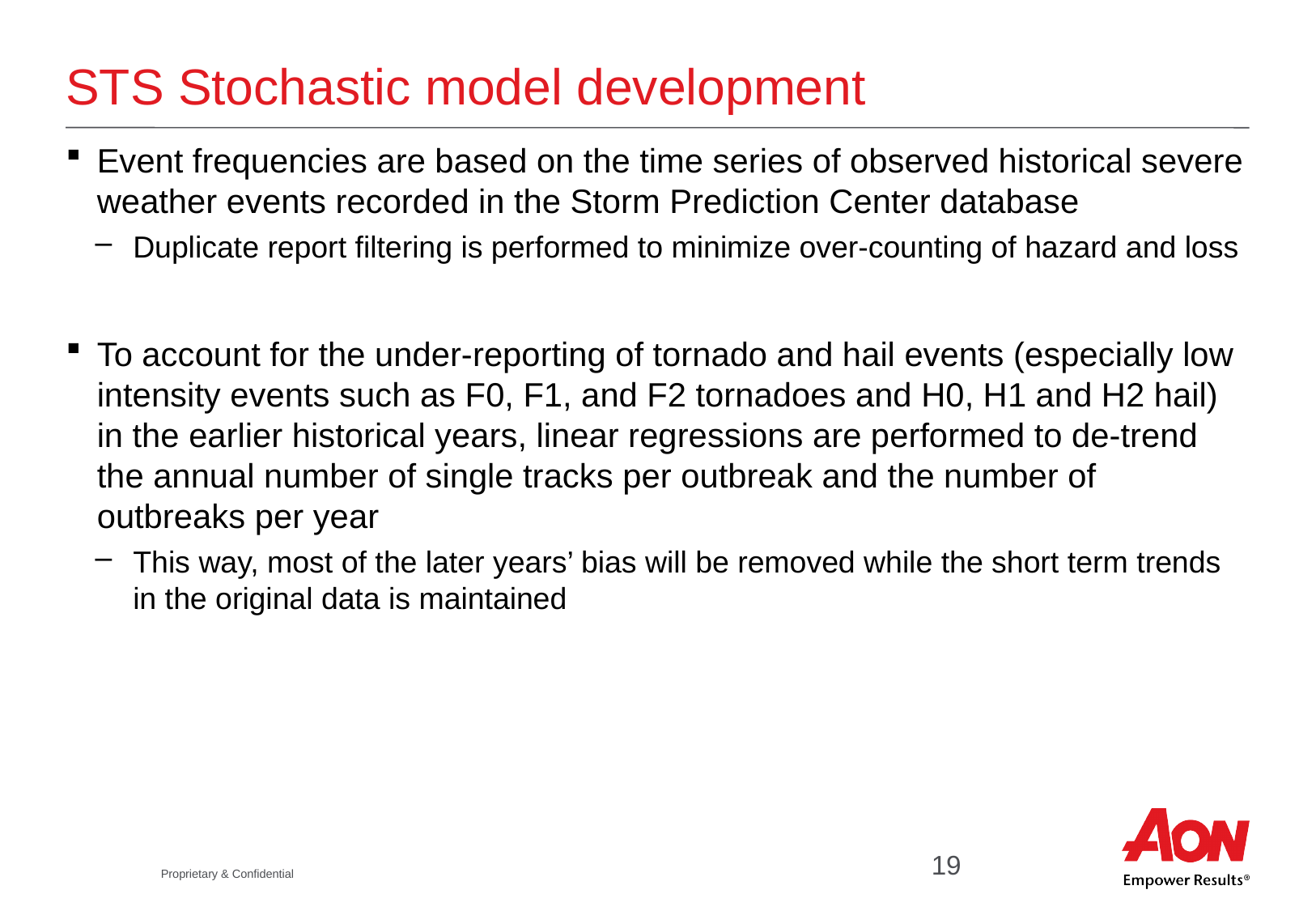

# STS Stochastic model development
Event frequencies are based on the time series of observed historical severe weather events recorded in the Storm Prediction Center database
Duplicate report filtering is performed to minimize over-counting of hazard and loss

To account for the under-reporting of tornado and hail events (especially low intensity events such as F0, F1, and F2 tornadoes and H0, H1 and H2 hail) in the earlier historical years, linear regressions are performed to de-trend the annual number of single tracks per outbreak and the number of outbreaks per year
This way, most of the later years’ bias will be removed while the short term trends in the original data is maintained